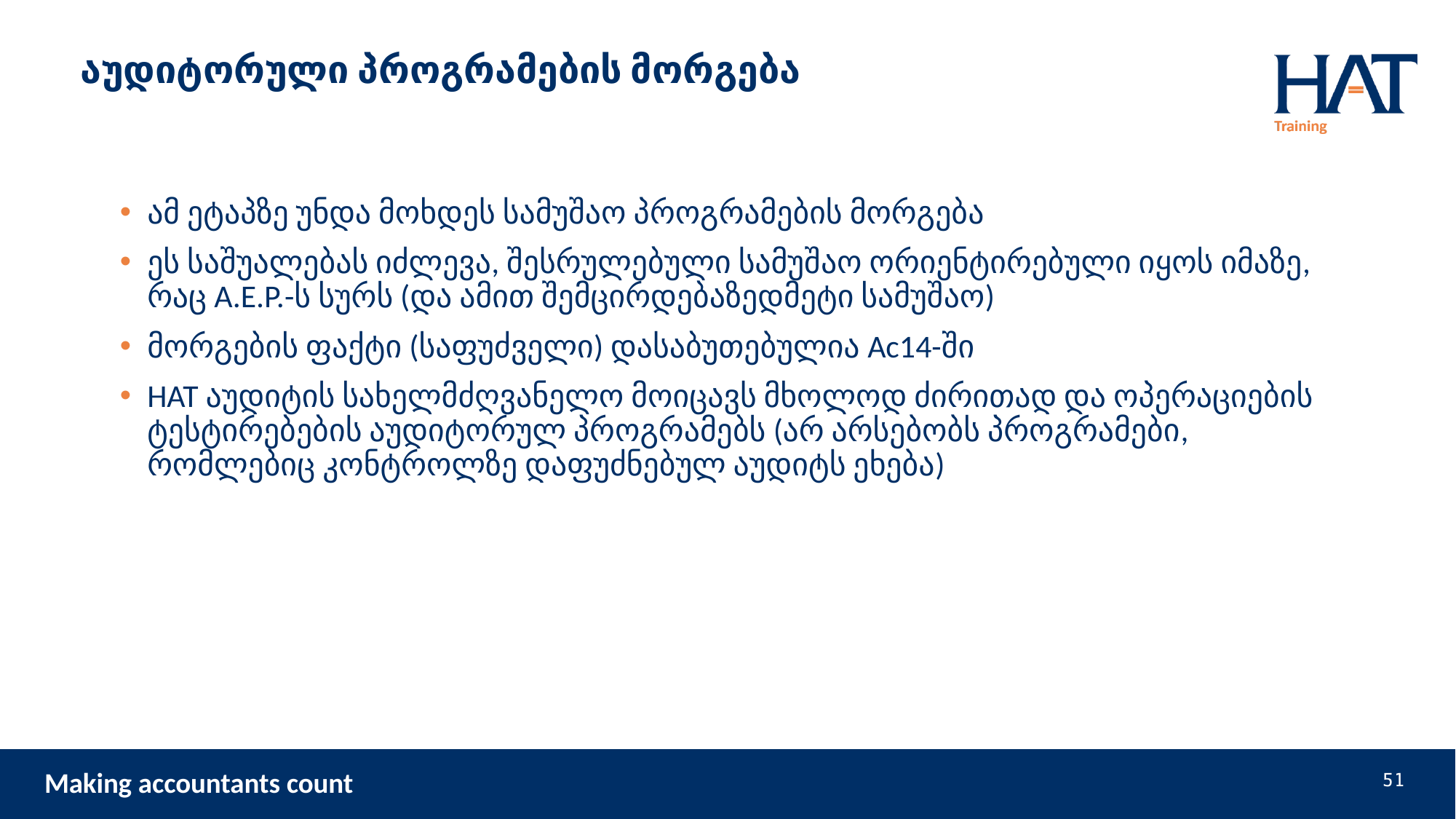

# აუდიტორული პროგრამების მორგება
ამ ეტაპზე უნდა მოხდეს სამუშაო პროგრამების მორგება
ეს საშუალებას იძლევა, შესრულებული სამუშაო ორიენტირებული იყოს იმაზე, რაც A.E.P.-ს სურს (და ამით შემცირდებაზედმეტი სამუშაო)
მორგების ფაქტი (საფუძველი) დასაბუთებულია Ac14-ში
HAT აუდიტის სახელმძღვანელო მოიცავს მხოლოდ ძირითად და ოპერაციების ტესტირებების აუდიტორულ პროგრამებს (არ არსებობს პროგრამები, რომლებიც კონტროლზე დაფუძნებულ აუდიტს ეხება)

51